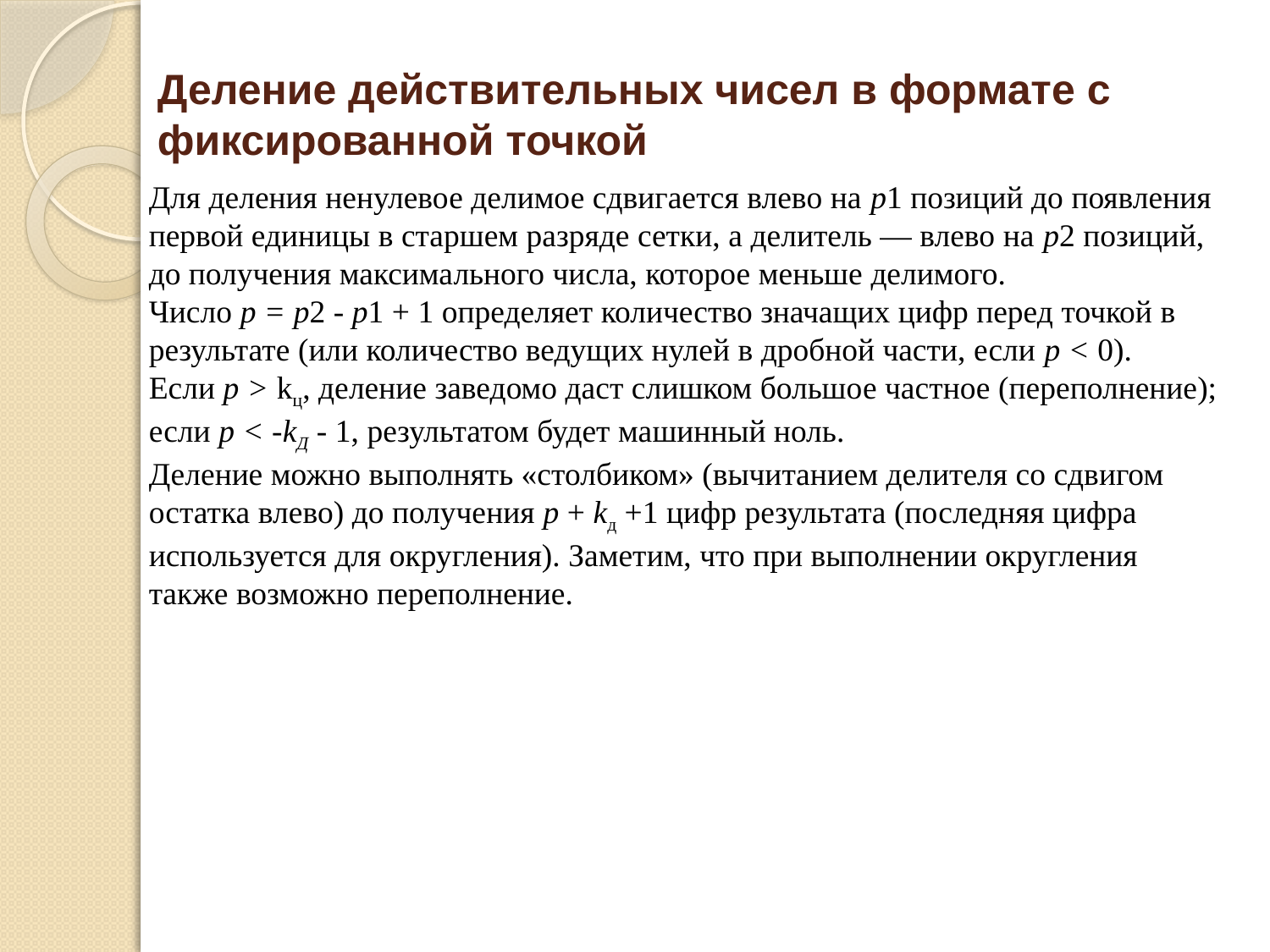

Деление действительных чисел в формате с фиксированной точкой
Для деления ненулевое делимое сдвигается влево на р1 позиций до появления
первой единицы в старшем разряде сетки, а делитель — влево на р2 позиций,
до получения максимального числа, которое меньше делимого.
Число р = p2 - p1 + 1 определяет количество значащих цифр перед точкой в
результате (или количество ведущих нулей в дробной части, если р < 0).
Если р > kц, деление заведомо даст слишком большое частное (переполнение);
если р < -kД - 1, результатом будет машинный ноль.
Деление можно выполнять «столбиком» (вычитанием делителя со сдвигом
остатка влево) до получения р + kд +1 цифр результата (последняя цифра
используется для округления). Заметим, что при выполнении округления
также возможно переполнение.